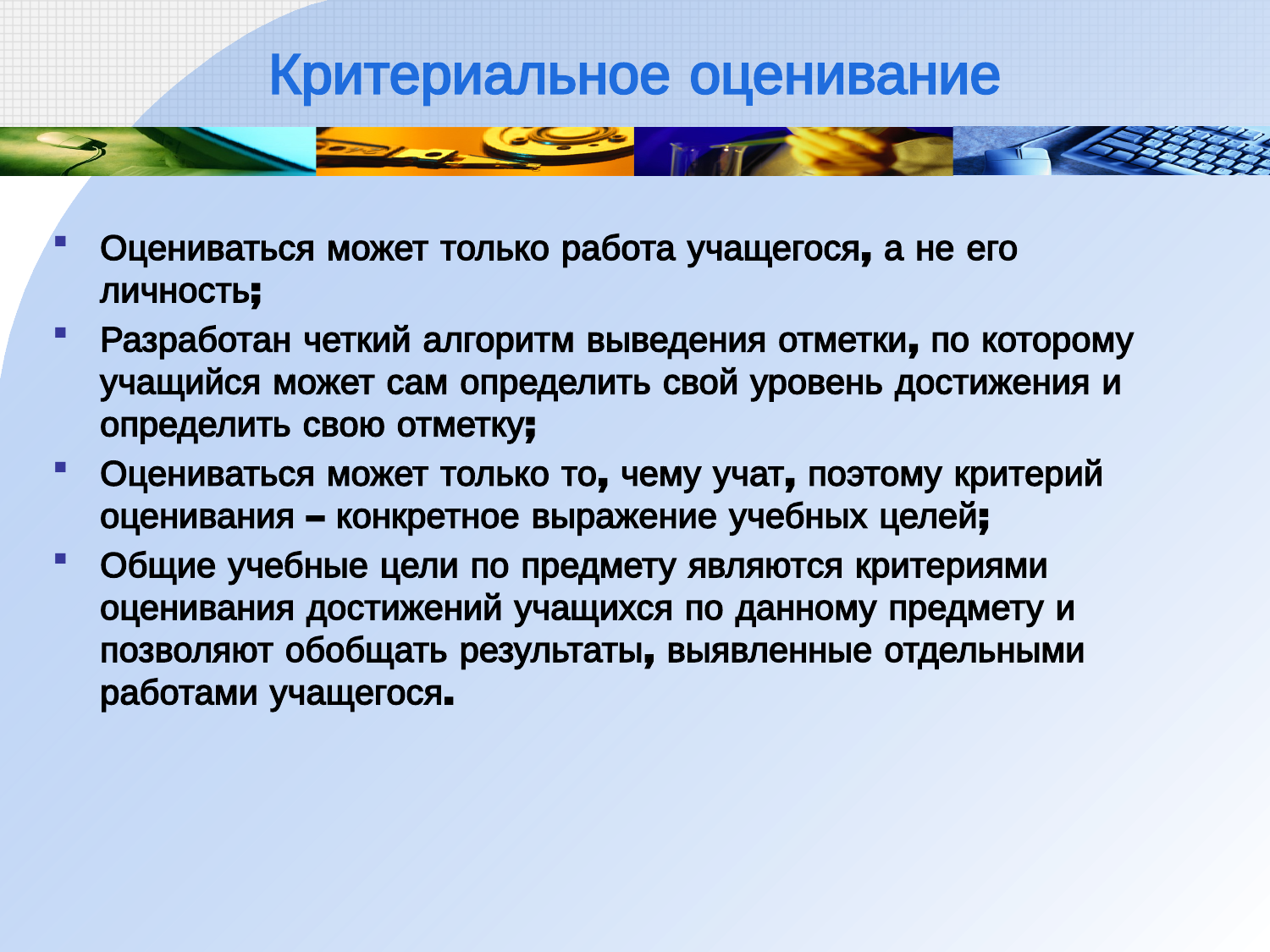

# Критериальное оценивание
Оцениваться может только работа учащегося, а не его личность;
Разработан четкий алгоритм выведения отметки, по которому учащийся может сам определить свой уровень достижения и определить свою отметку;
Оцениваться может только то, чему учат, поэтому критерий оценивания – конкретное выражение учебных целей;
Общие учебные цели по предмету являются критериями оценивания достижений учащихся по данному предмету и позволяют обобщать результаты, выявленные отдельными работами учащегося.